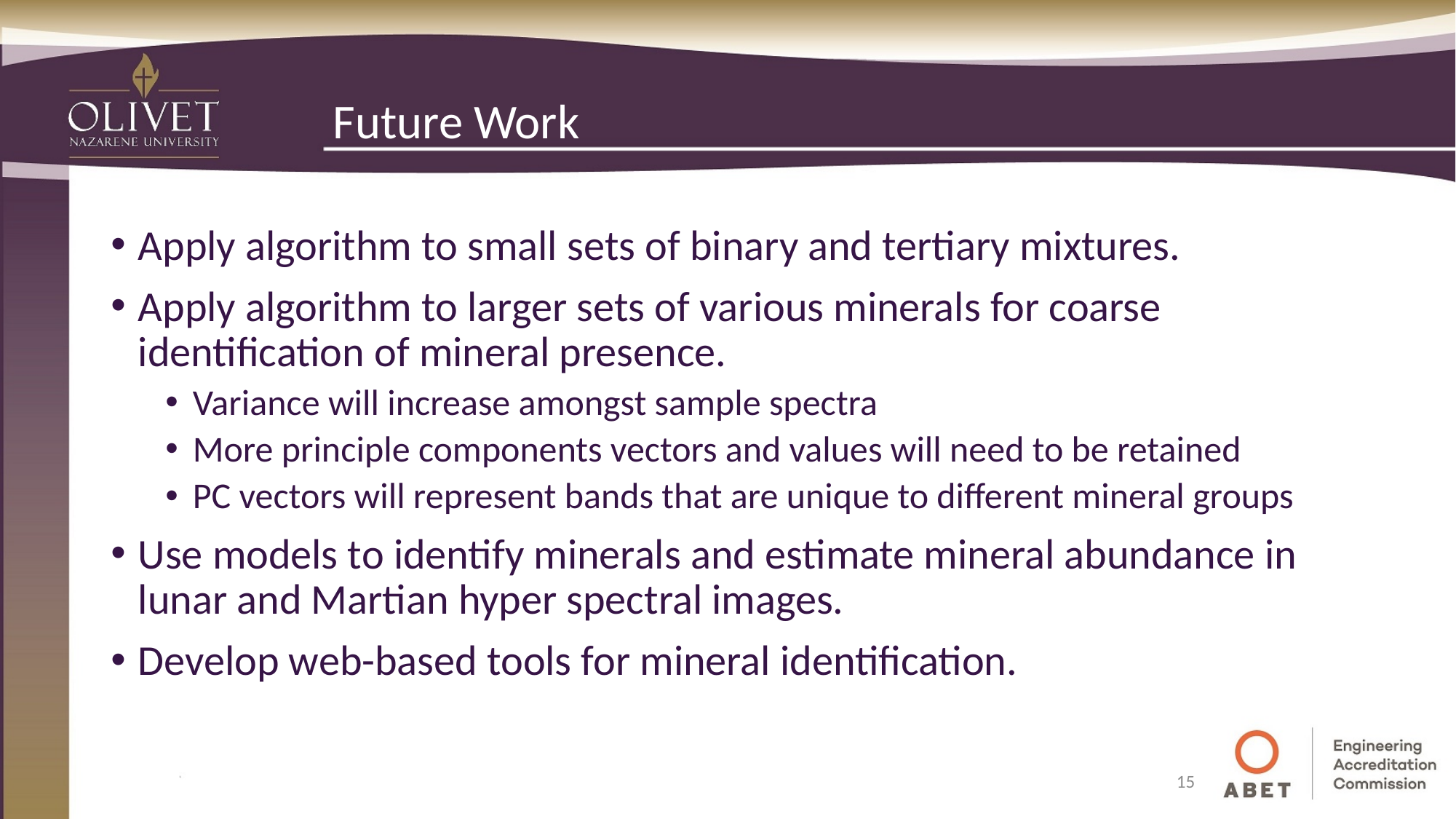

# Future Work
Apply algorithm to small sets of binary and tertiary mixtures.
Apply algorithm to larger sets of various minerals for coarse identification of mineral presence.
Variance will increase amongst sample spectra
More principle components vectors and values will need to be retained
PC vectors will represent bands that are unique to different mineral groups
Use models to identify minerals and estimate mineral abundance in lunar and Martian hyper spectral images.
Develop web-based tools for mineral identification.
15